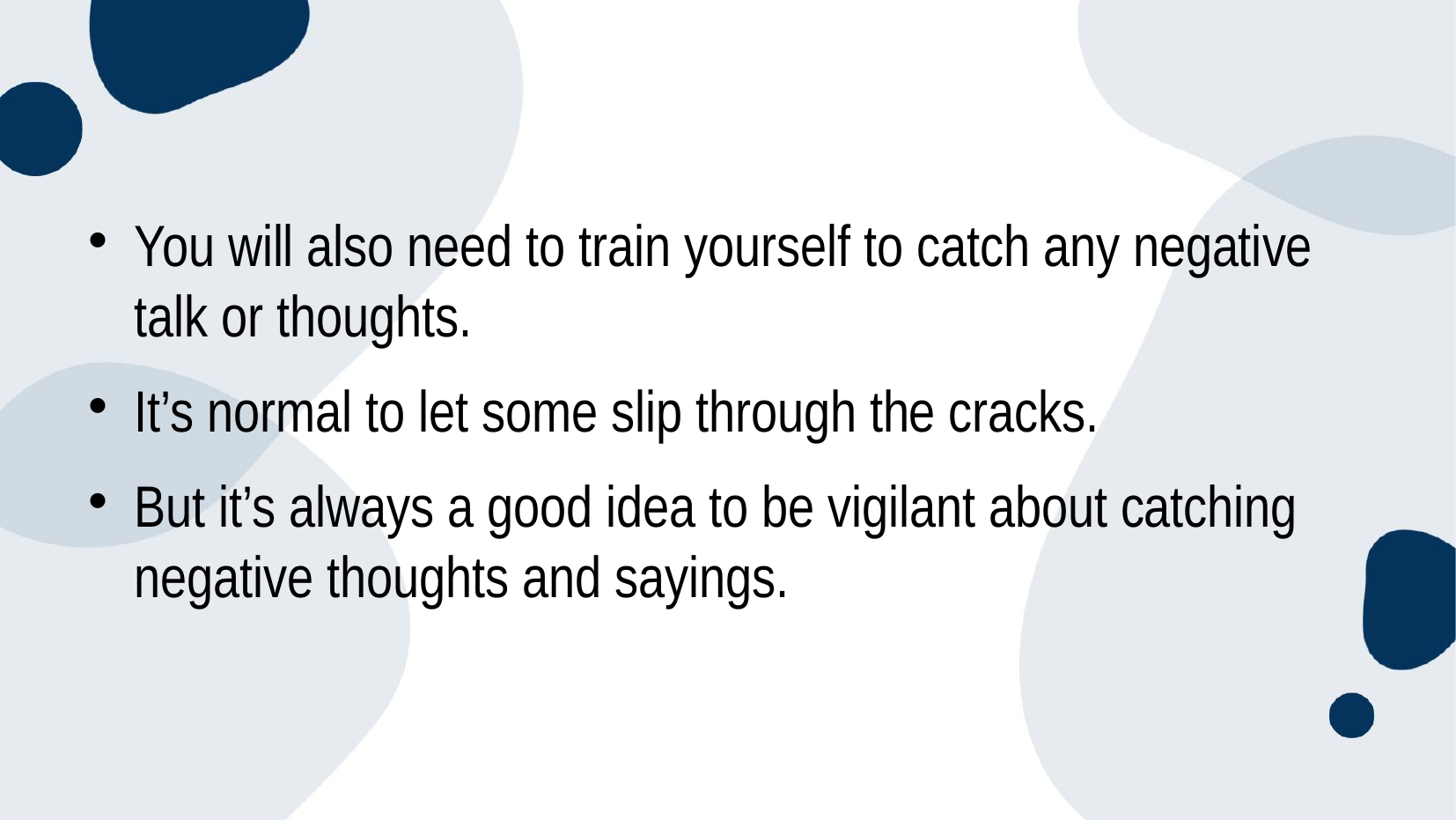

#
You will also need to train yourself to catch any negative talk or thoughts.
It’s normal to let some slip through the cracks.
But it’s always a good idea to be vigilant about catching negative thoughts and sayings.